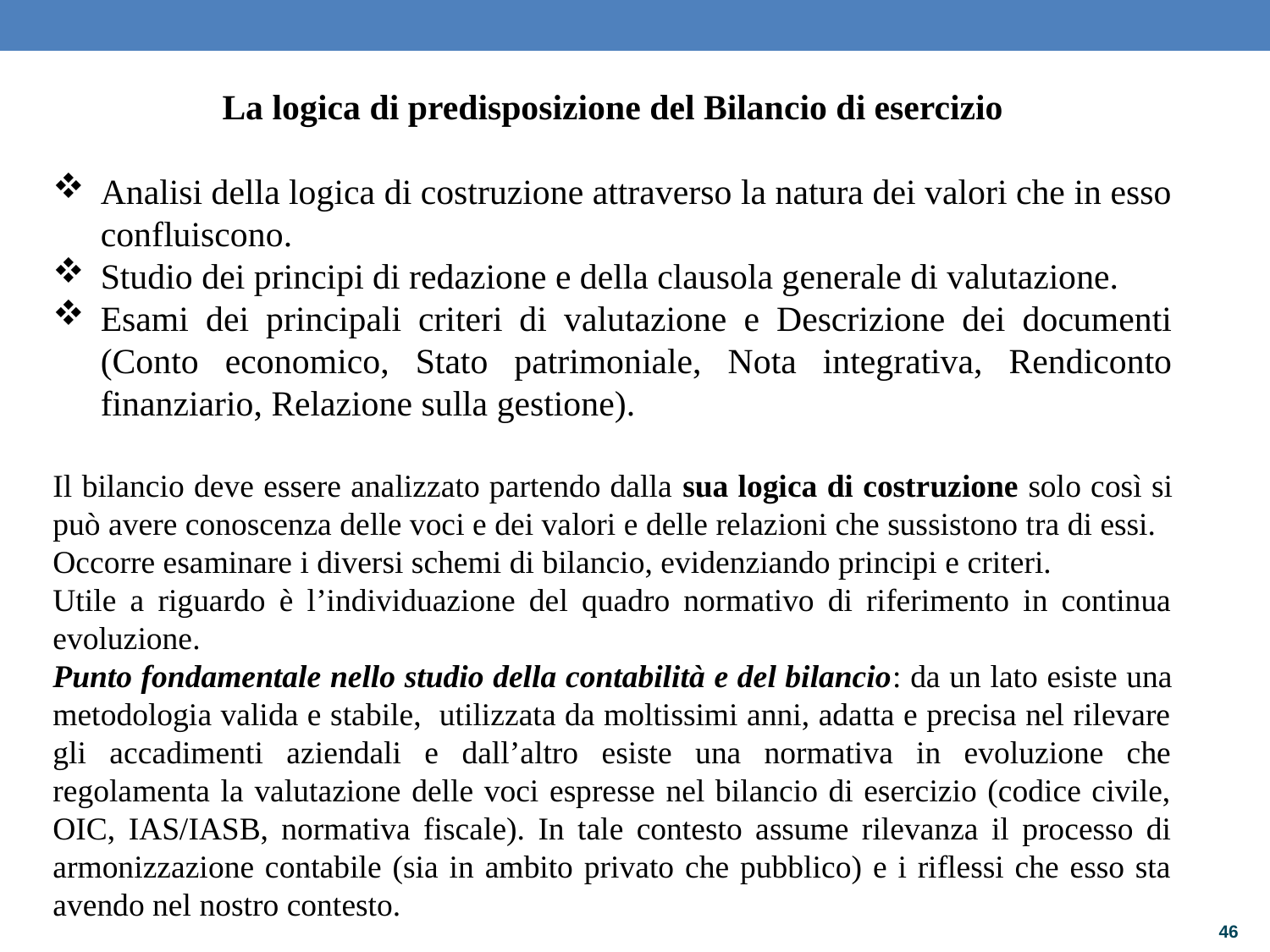

La logica di predisposizione del Bilancio di esercizio

Analisi della logica di costruzione attraverso la natura dei valori che in esso confluiscono.
Studio dei principi di redazione e della clausola generale di valutazione.
Esami dei principali criteri di valutazione e Descrizione dei documenti (Conto economico, Stato patrimoniale, Nota integrativa, Rendiconto finanziario, Relazione sulla gestione).

Il bilancio deve essere analizzato partendo dalla sua logica di costruzione solo così si può avere conoscenza delle voci e dei valori e delle relazioni che sussistono tra di essi.
Occorre esaminare i diversi schemi di bilancio, evidenziando principi e criteri.
Utile a riguardo è l’individuazione del quadro normativo di riferimento in continua evoluzione.
Punto fondamentale nello studio della contabilità e del bilancio: da un lato esiste una metodologia valida e stabile,  utilizzata da moltissimi anni, adatta e precisa nel rilevare gli accadimenti aziendali e dall’altro esiste una normativa in evoluzione che regolamenta la valutazione delle voci espresse nel bilancio di esercizio (codice civile, OIC, IAS/IASB, normativa fiscale). In tale contesto assume rilevanza il processo di armonizzazione contabile (sia in ambito privato che pubblico) e i riflessi che esso sta avendo nel nostro contesto.
46